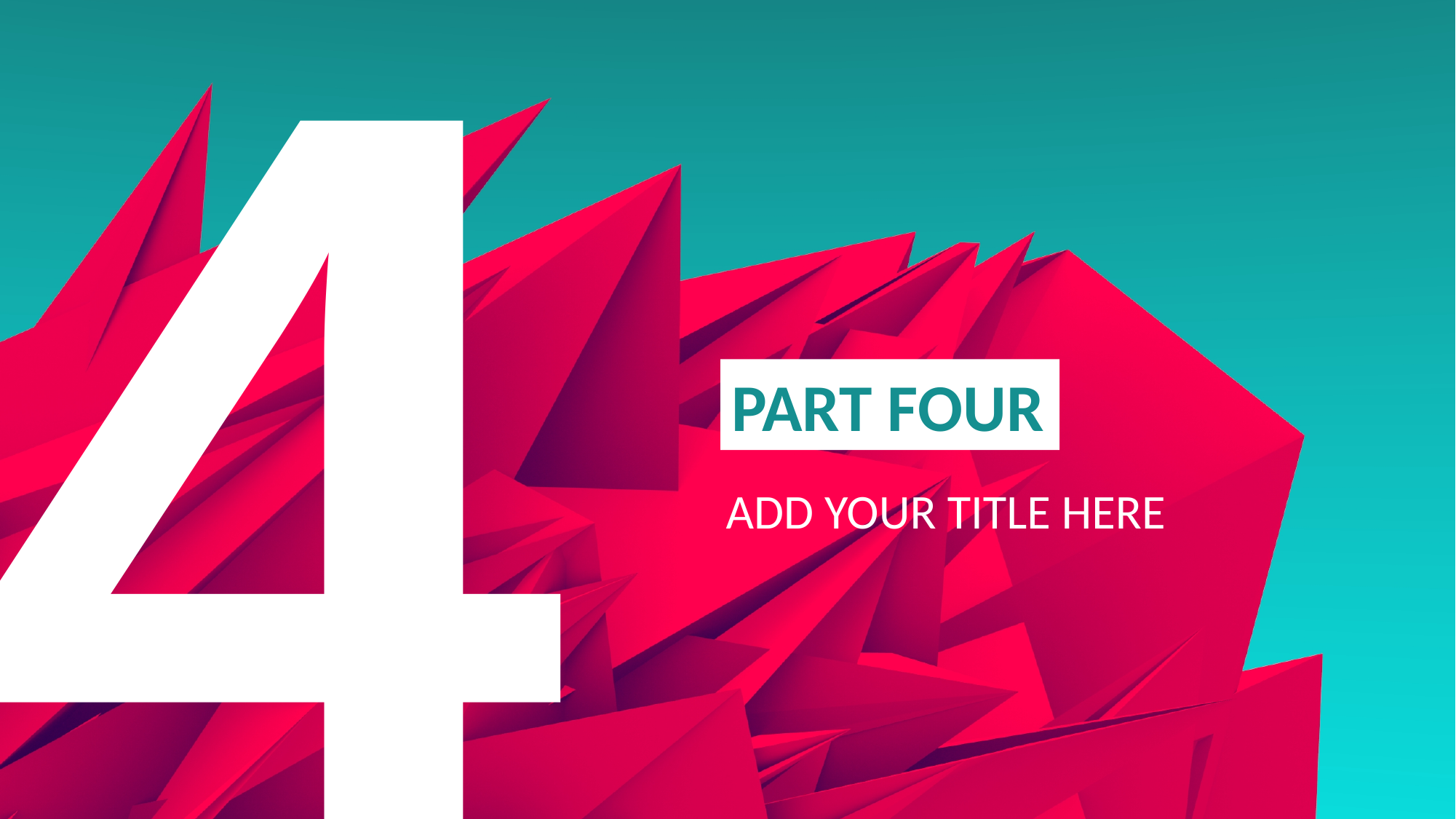

4
PART FOUR
ADD YOUR TITLE HERE